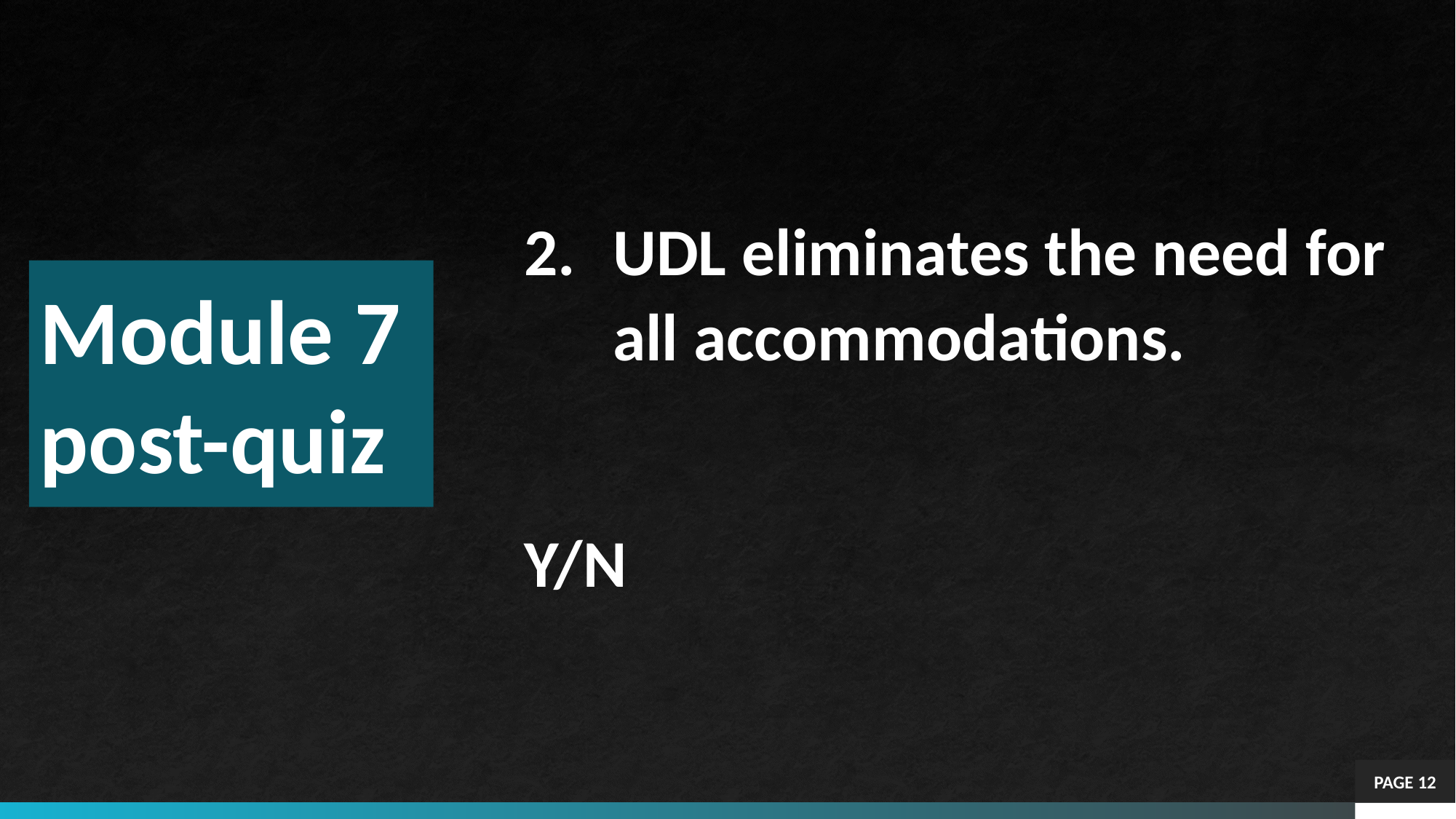

UDL eliminates the need for all accommodations.

Y/N

# Module 7 post-quiz
PAGE 12